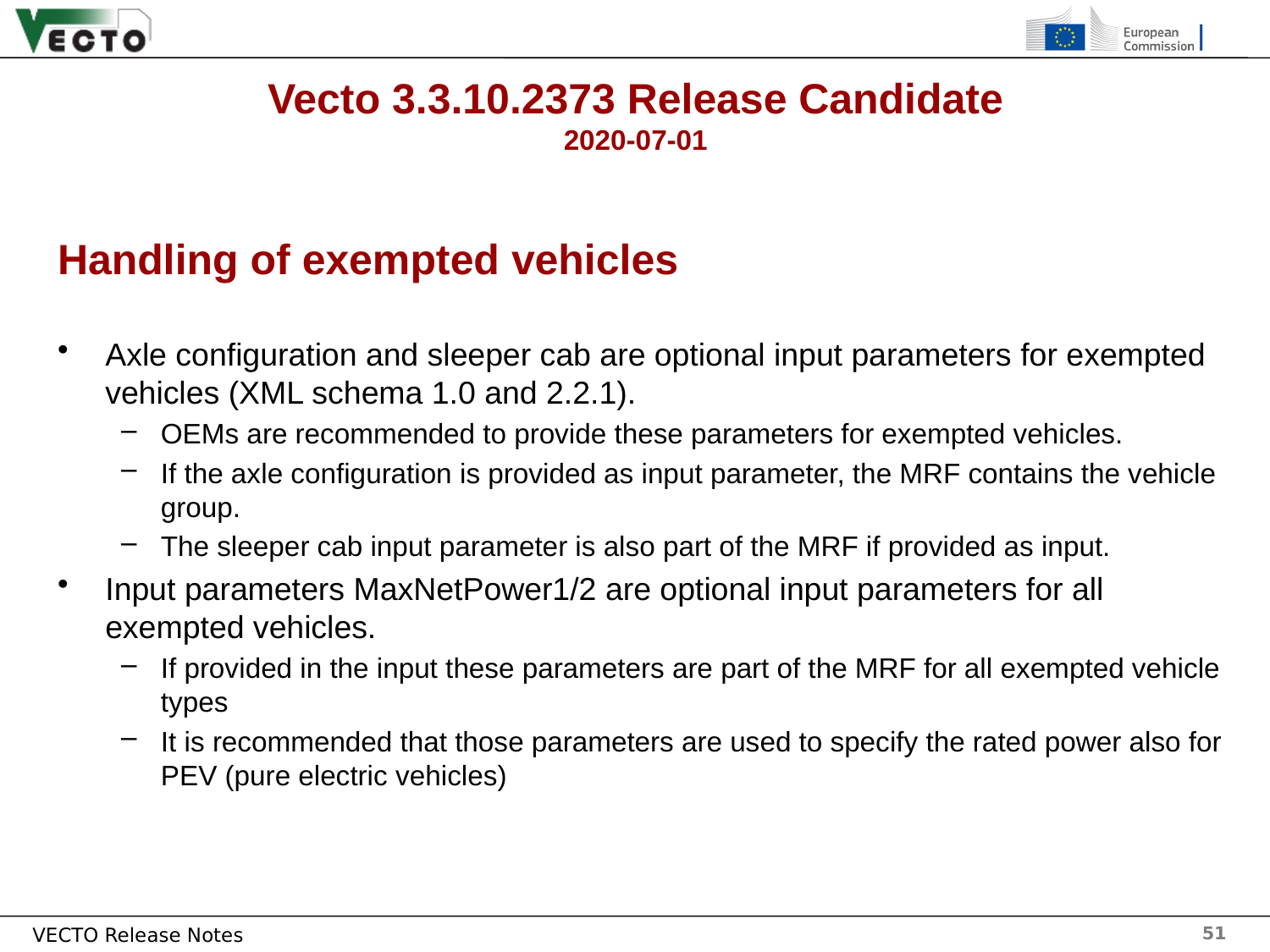

# Vecto 3.3.10.2373 Release Candidate 2020-07-01
Handling of exempted vehicles

Axle configuration and sleeper cab are optional input parameters for exempted vehicles (XML schema 1.0 and 2.2.1).
OEMs are recommended to provide these parameters for exempted vehicles.
If the axle configuration is provided as input parameter, the MRF contains the vehicle group.
The sleeper cab input parameter is also part of the MRF if provided as input.
Input parameters MaxNetPower1/2 are optional input parameters for all exempted vehicles.
If provided in the input these parameters are part of the MRF for all exempted vehicle types
It is recommended that those parameters are used to specify the rated power also for PEV (pure electric vehicles)